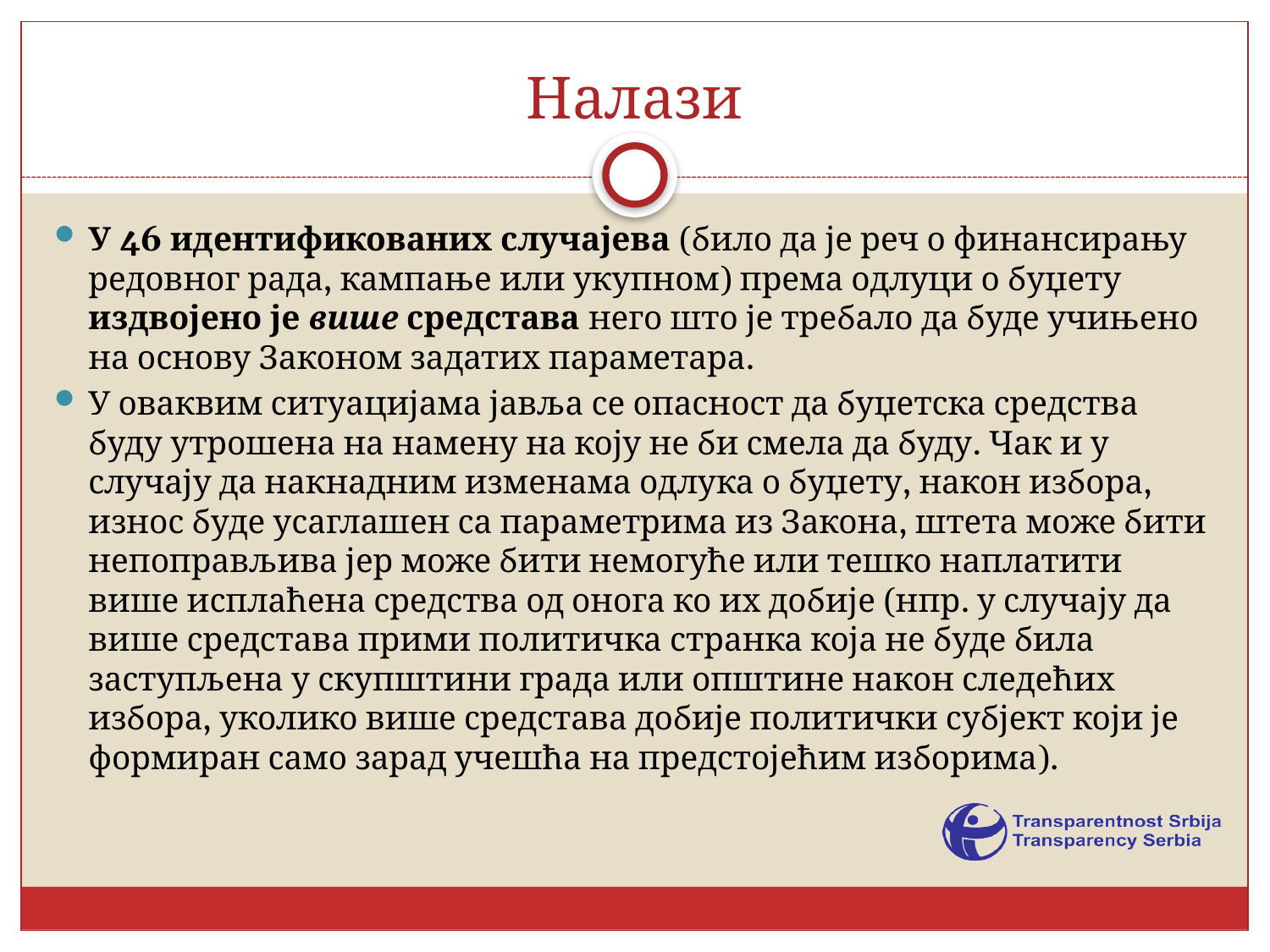

# Налази
У 46 идентификованих случајева (било да је реч о финансирању редовног рада, кампање или укупном) према одлуци о буџету издвојено је више средстава него што је требало да буде учињено на основу Законом задатих параметара.
У оваквим ситуацијама јавља се опасност да буџетска средства буду утрошена на намену на коју не би смела да буду. Чак и у случају да накнадним изменама одлука о буџету, након избора, износ буде усаглашен са параметрима из Закона, штета може бити непоправљива јер може бити немогуће или тешко наплатити више исплаћена средства од онога ко их добије (нпр. у случају да више средстава прими политичка странка која не буде била заступљена у скупштини града или општине након следећих избора, уколико више средстава добије политички субјект који је формиран само зарад учешћа на предстојећим изборима).